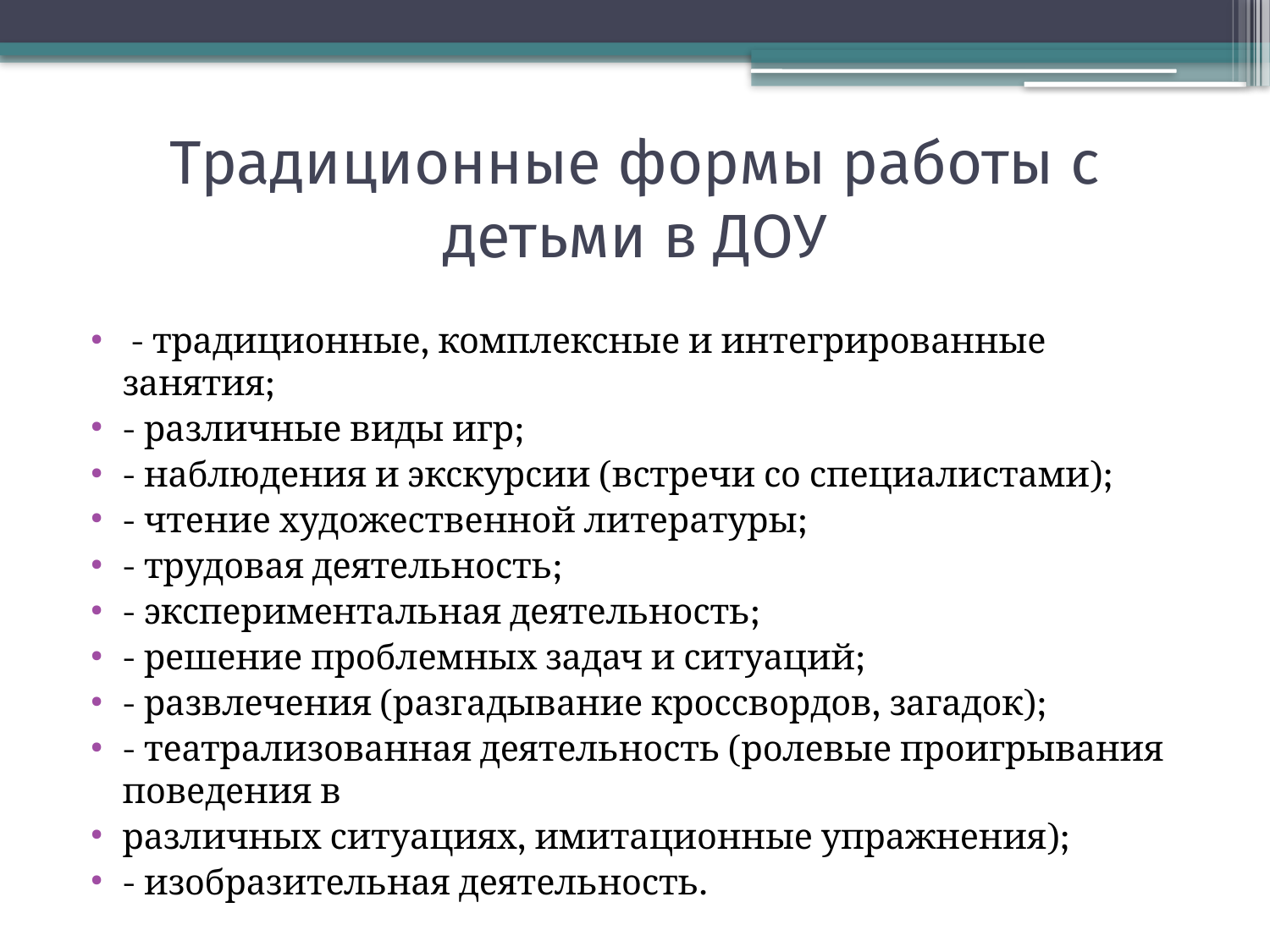

# Традиционные формы работы с детьми в ДОУ
 - традиционные, комплексные и интегрированные занятия;
- различные виды игр;
- наблюдения и экскурсии (встречи со специалистами);
- чтение художественной литературы;
- трудовая деятельность;
- экспериментальная деятельность;
- решение проблемных задач и ситуаций;
- развлечения (разгадывание кроссвордов, загадок);
- театрализованная деятельность (ролевые проигрывания поведения в
различных ситуациях, имитационные упражнения);
- изобразительная деятельность.